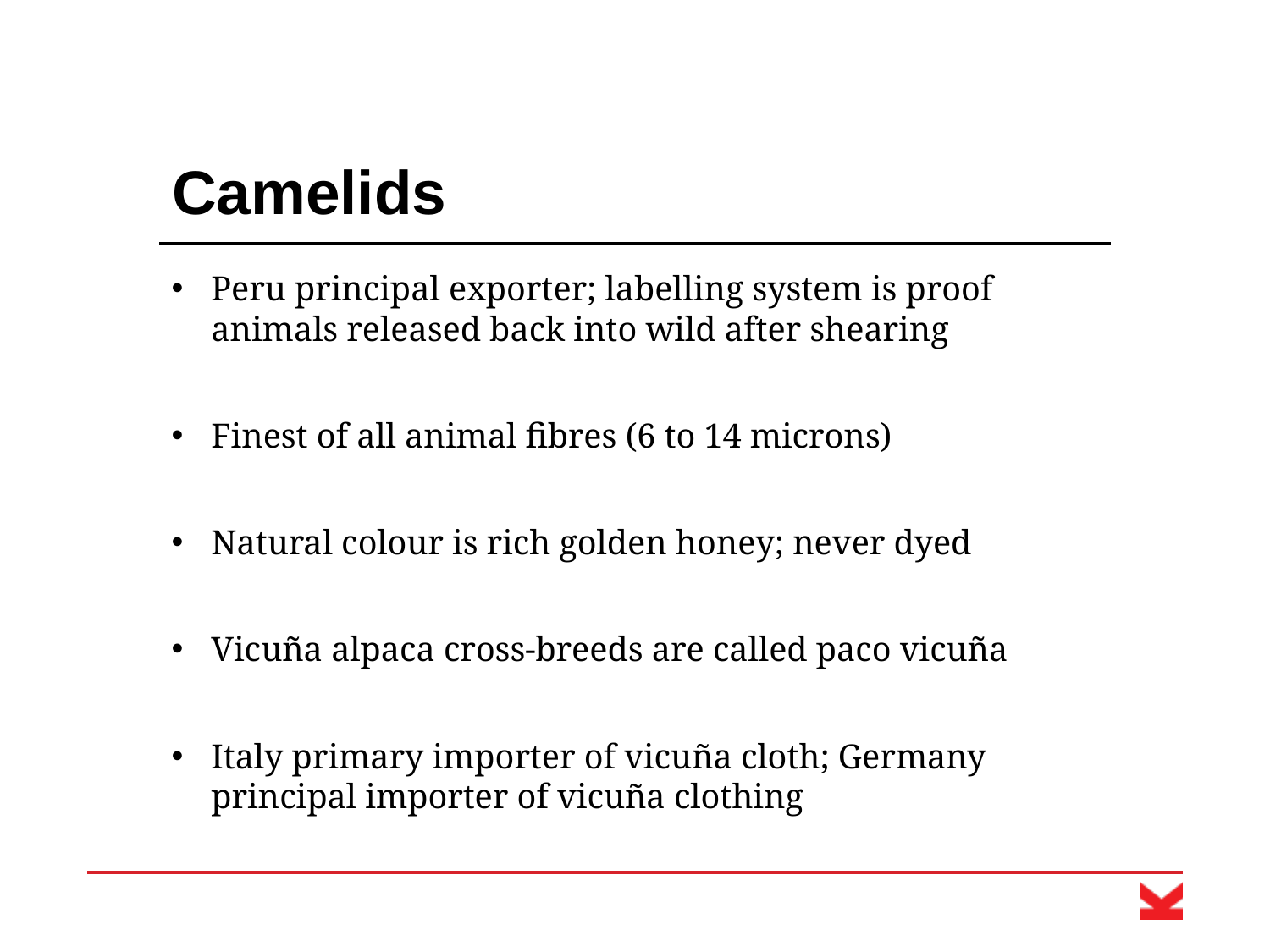

# Camelids
Peru principal exporter; labelling system is proof animals released back into wild after shearing

Finest of all animal fibres (6 to 14 microns)

Natural colour is rich golden honey; never dyed

Vicuña alpaca cross-breeds are called paco vicuña

Italy primary importer of vicuña cloth; Germany principal importer of vicuña clothing